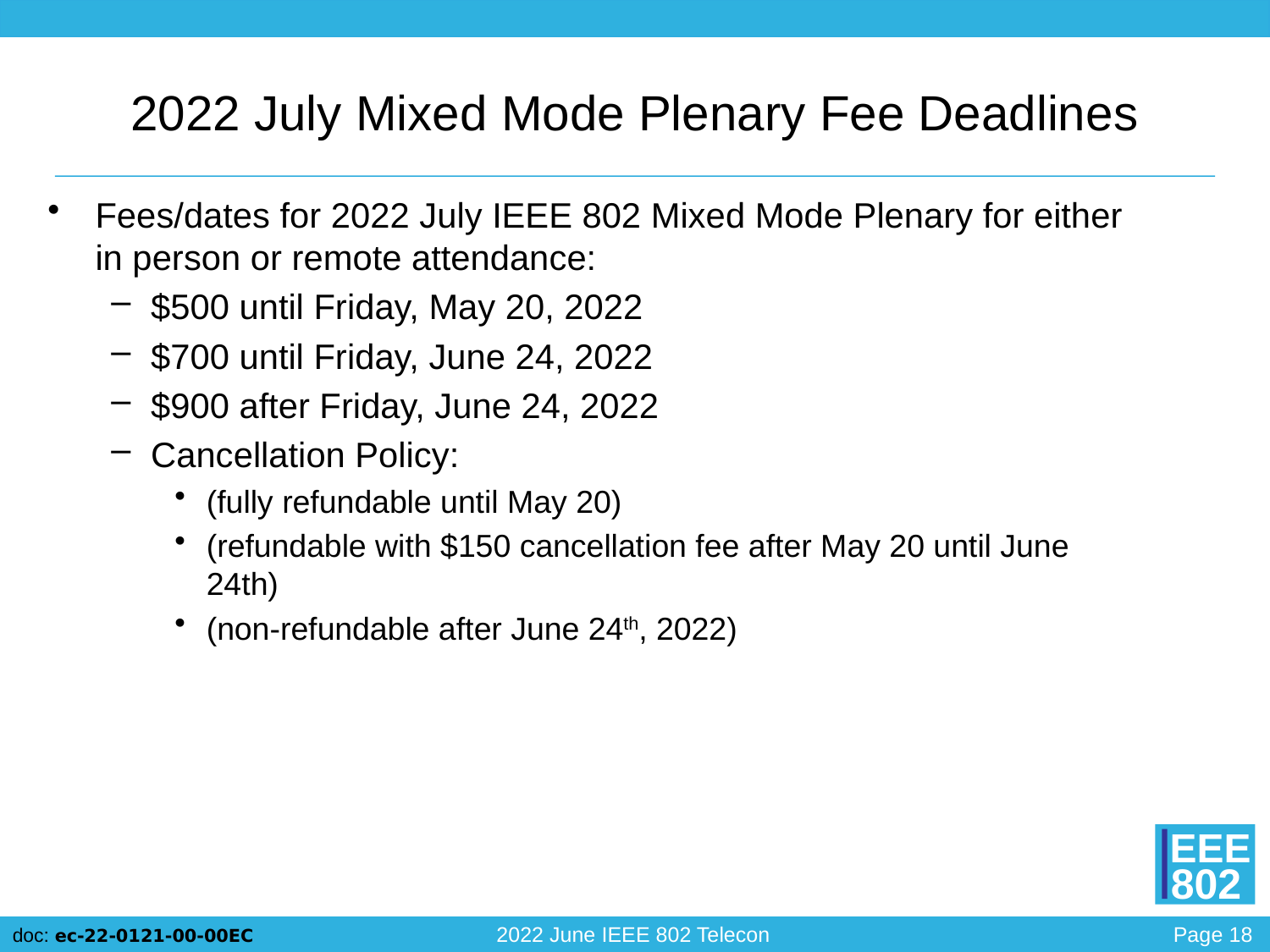

# 2022 July Mixed Mode Plenary Fee Deadlines
Fees/dates for 2022 July IEEE 802 Mixed Mode Plenary for either in person or remote attendance:
$500 until Friday, May 20, 2022
$700 until Friday, June 24, 2022
$900 after Friday, June 24, 2022
Cancellation Policy:
(fully refundable until May 20)
(refundable with $150 cancellation fee after May 20 until June 24th)
(non-refundable after June 24th, 2022)